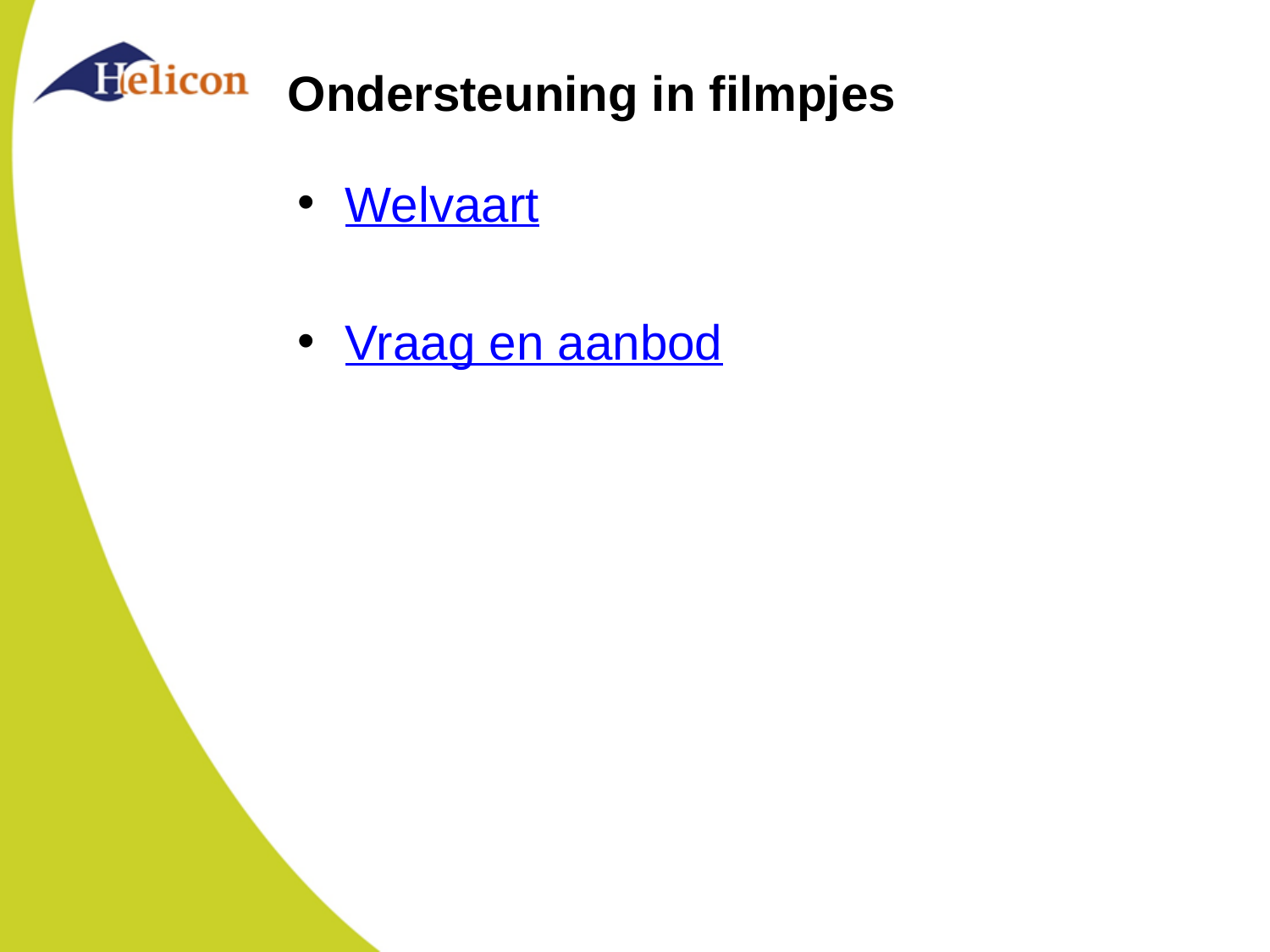

# Ondersteuning in filmpjes
Welvaart

Vraag en aanbod